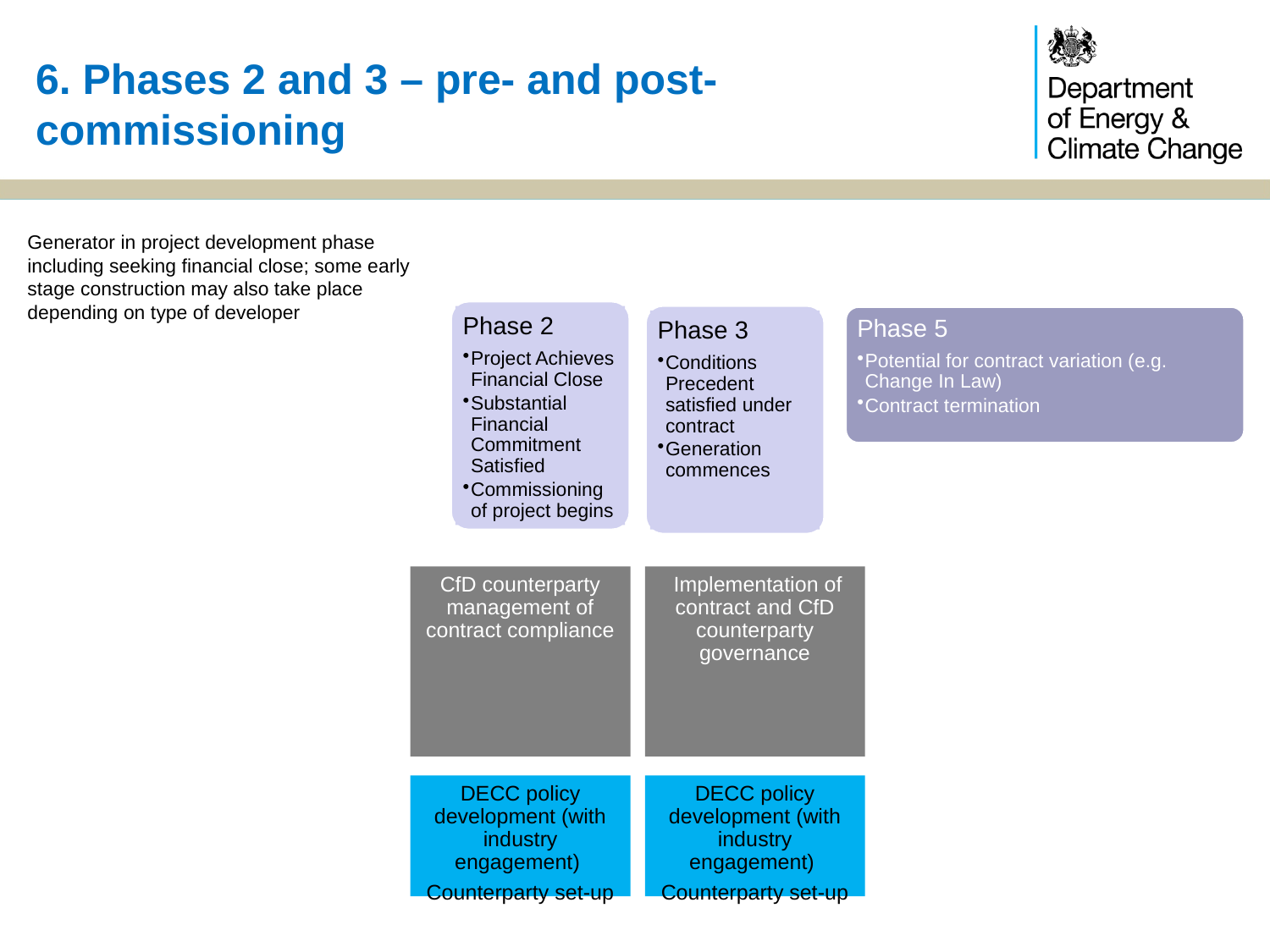

6. Phases 2 and 3 – pre- and post-commissioning
Generator in project development phase including seeking financial close; some early stage construction may also take place depending on type of developer

Phase 2
Project Achieves Financial Close
Substantial Financial Commitment  Satisfied
Commissioning of project begins

Phase 3
Conditions Precedent satisfied under contract
Generation commences

Phase 5
Potential for contract variation (e.g. Change In Law)
Contract termination
 Implementation of contract and CfD counterparty governance
CfD counterparty management of contract compliance
DECC policy development (with industry engagement)
Counterparty set-up
DECC policy development (with industry engagement)
Counterparty set-up